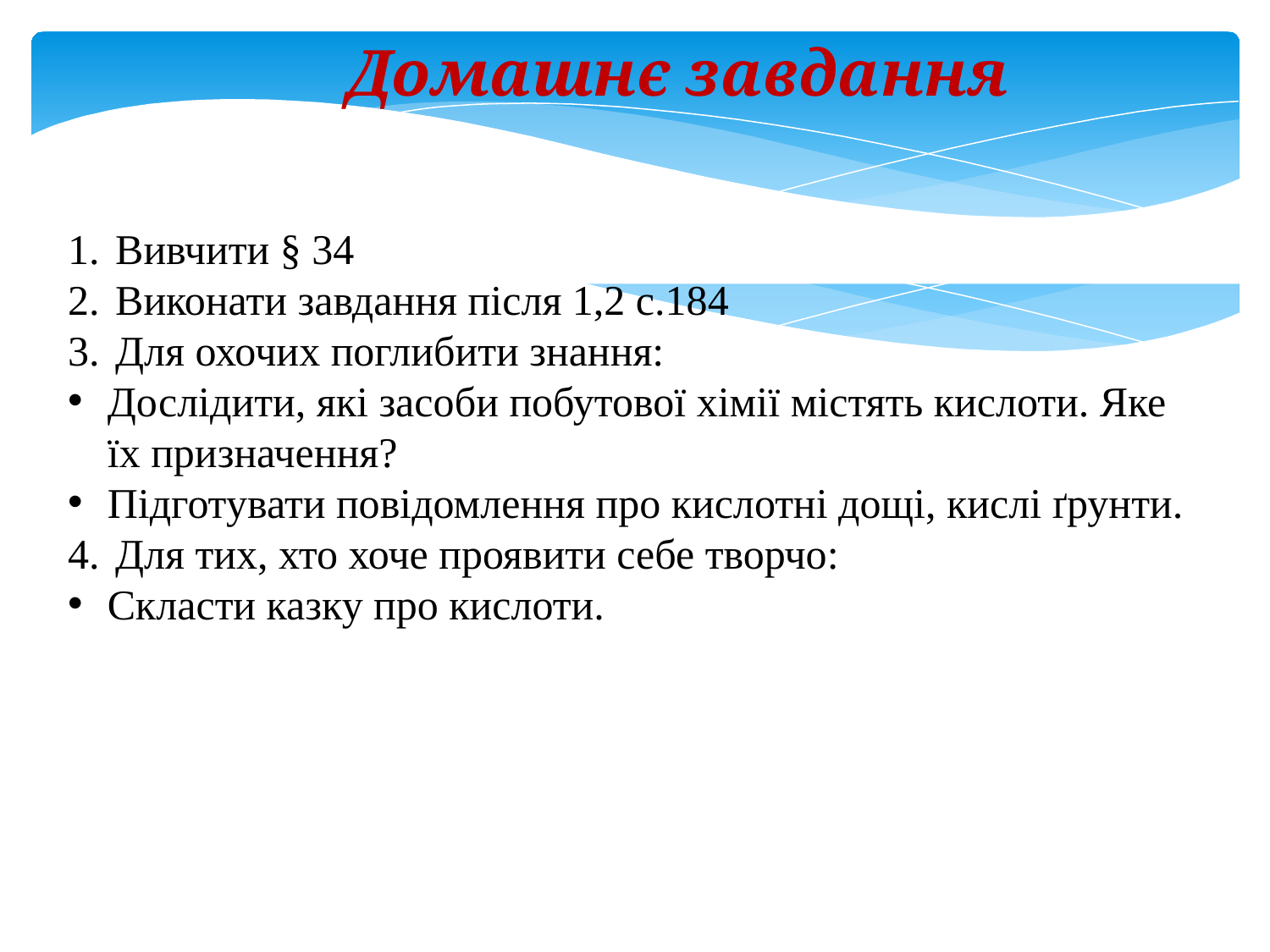

Домашнє завдання
Вивчити § 34
Виконати завдання після 1,2 с.184
Для охочих поглибити знання:
Дослідити, які засоби побутової хімії містять кислоти. Яке їх призначення?
Підготувати повідомлення про кислотні дощі, кислі ґрунти.
Для тих, хто хоче проявити себе творчо:
Скласти казку про кислоти.